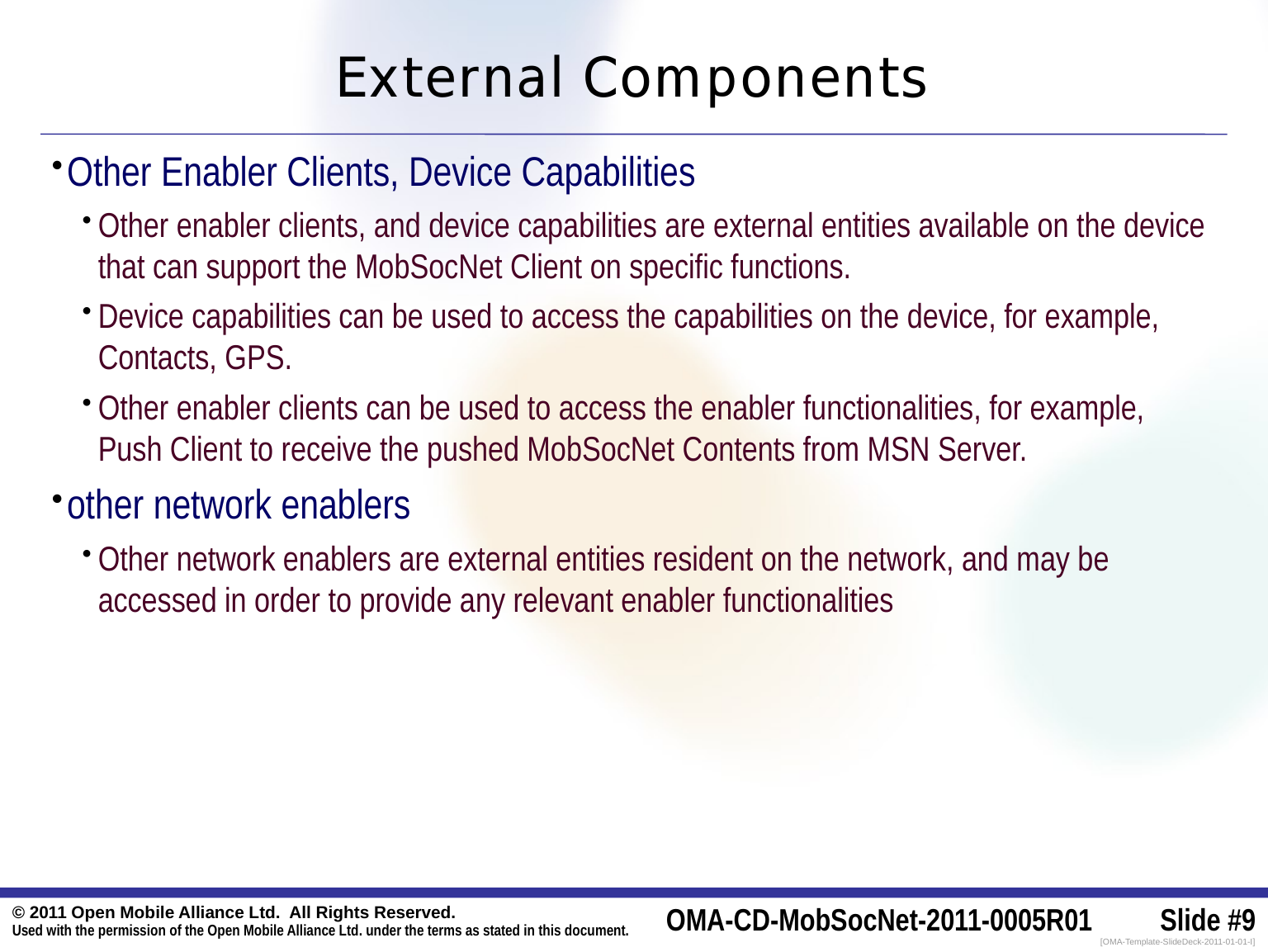

# External Components
Other Enabler Clients, Device Capabilities
Other enabler clients, and device capabilities are external entities available on the device that can support the MobSocNet Client on specific functions.
Device capabilities can be used to access the capabilities on the device, for example, Contacts, GPS.
Other enabler clients can be used to access the enabler functionalities, for example, Push Client to receive the pushed MobSocNet Contents from MSN Server.
other network enablers
Other network enablers are external entities resident on the network, and may be accessed in order to provide any relevant enabler functionalities